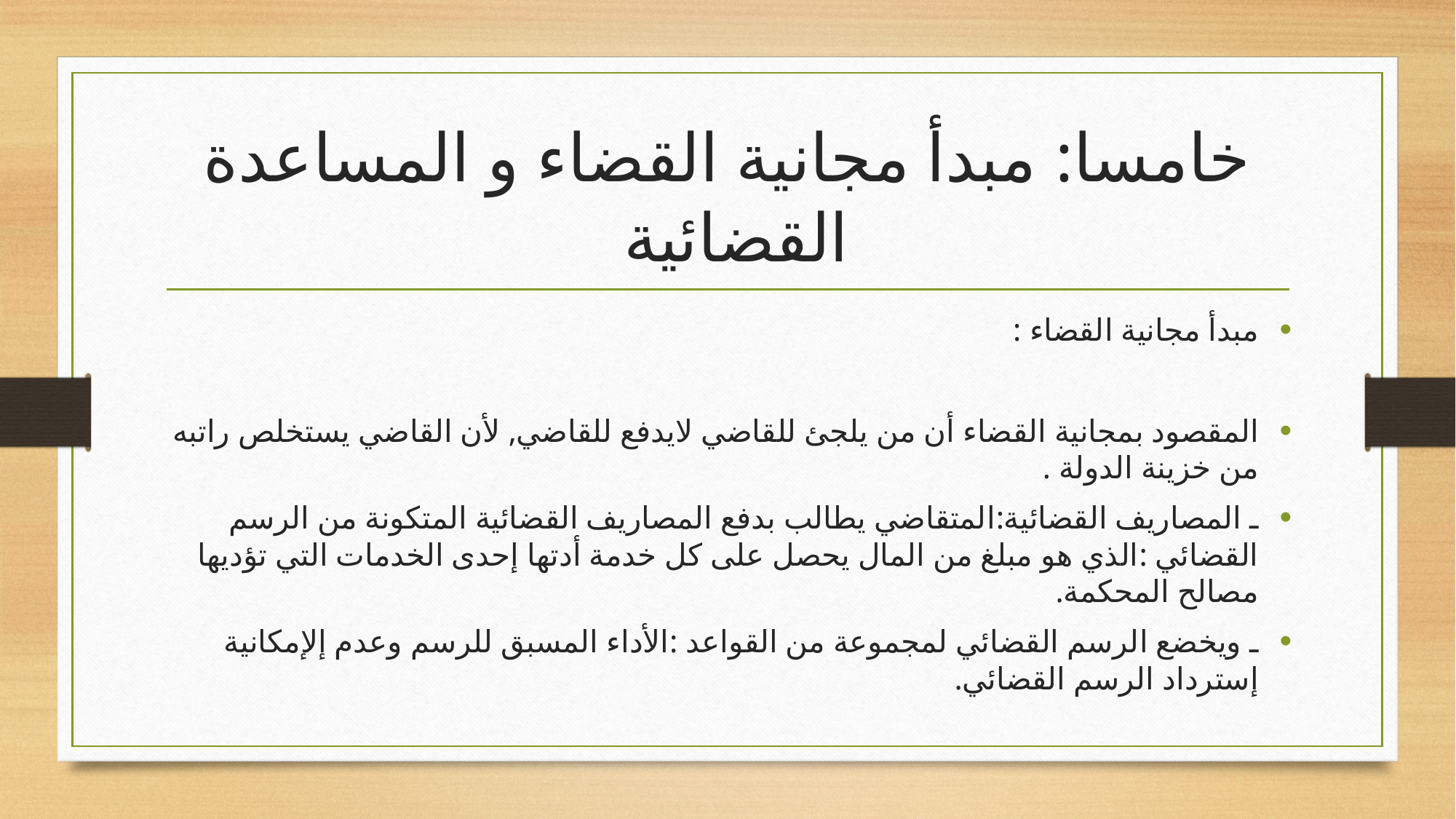

# خامسا: مبدأ مجانية القضاء و المساعدة القضائية
مبدأ مجانية القضاء :

المقصود بمجانية القضاء أن من يلجئ للقاضي لايدفع للقاضي, لأن القاضي يستخلص راتبه من خزينة الدولة .
ـ المصاريف القضائية:المتقاضي يطالب بدفع المصاريف القضائية المتكونة من الرسم القضائي :الذي هو مبلغ من المال يحصل على كل خدمة أدتها إحدى الخدمات التي تؤديها مصالح المحكمة.
ـ ويخضع الرسم القضائي لمجموعة من القواعد :الأداء المسبق للرسم وعدم إلإمكانية إسترداد الرسم القضائي.